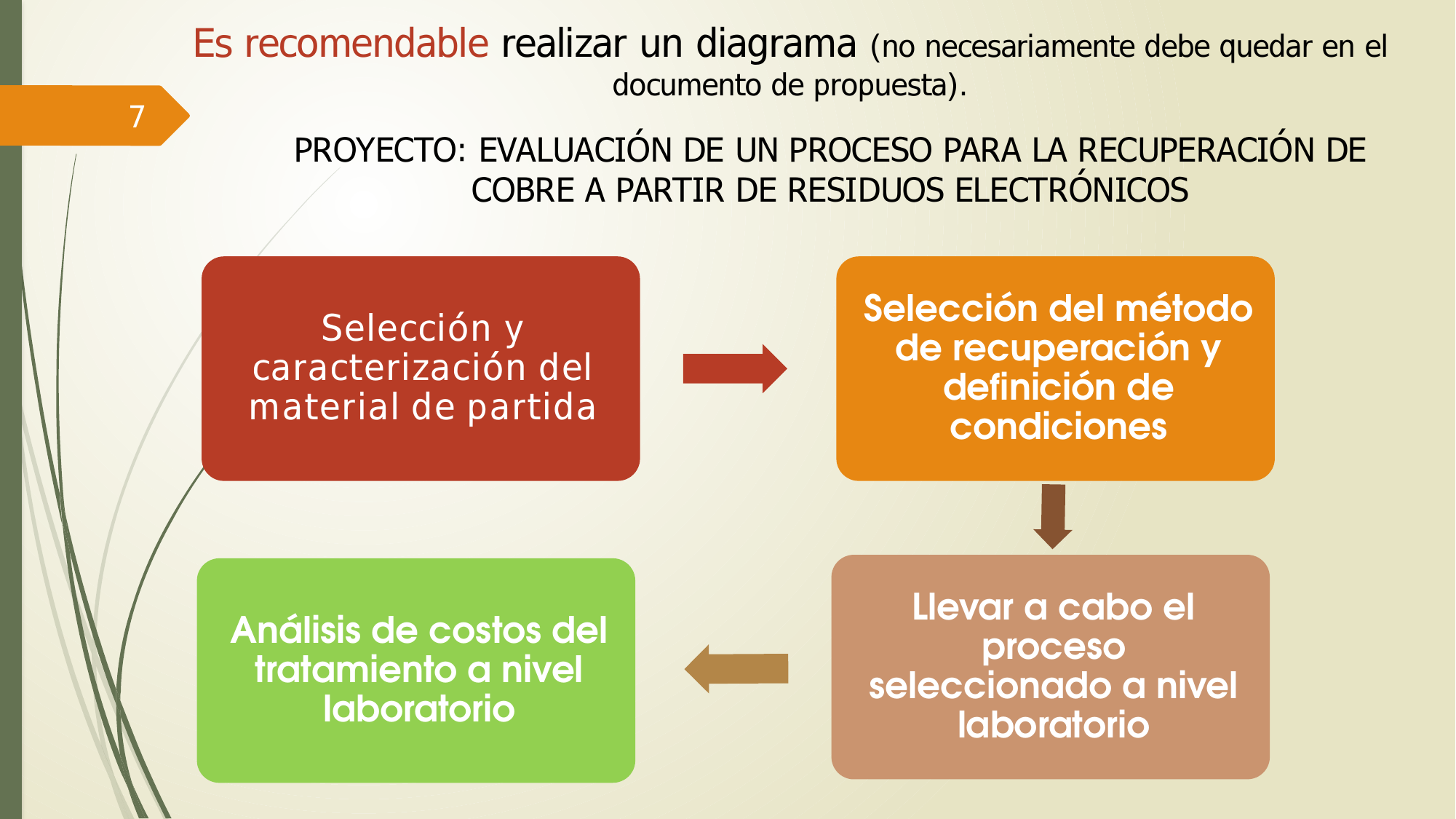

Es recomendable realizar un diagrama (no necesariamente debe quedar en el documento de propuesta).
7
PROYECTO: EVALUACIÓN DE UN PROCESO PARA LA RECUPERACIÓN DE COBRE A PARTIR DE RESIDUOS ELECTRÓNICOS
Selección y caracterización del material de partida

Selección del método de recuperación y definición de condiciones

Llevar a cabo el proceso seleccionado a nivel laboratorio

Análisis de costos del tratamiento a nivel laboratorio